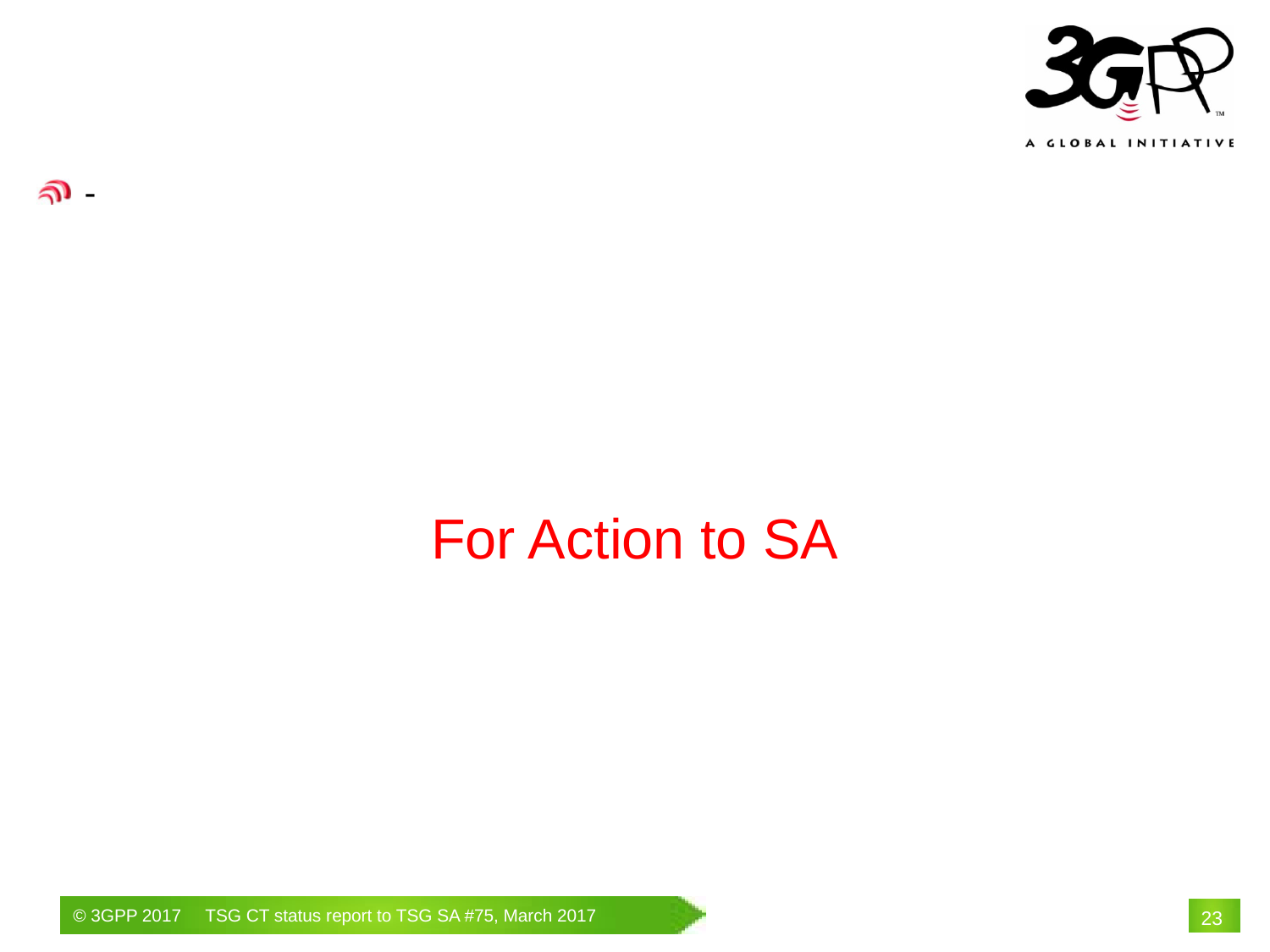

# For Action to SA
-

23